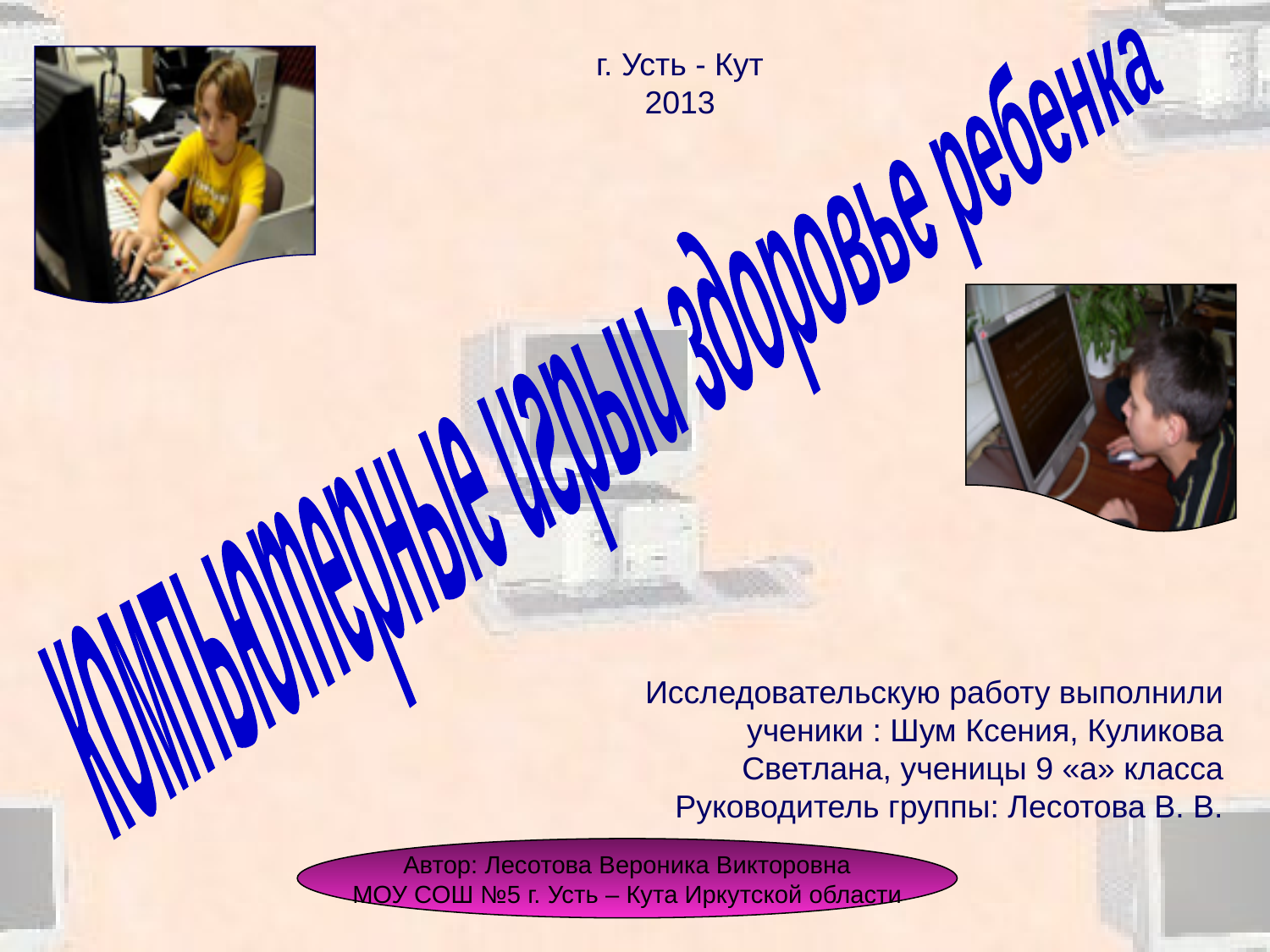

г. Усть - Кут
 2013

компьютерные игры
и здоровье ребенка

Исследовательскую работу выполнили ученики : Шум Ксения, Куликова Светлана, ученицы 9 «а» класса
Руководитель группы: Лесотова В. В.
Автор: Лесотова Вероника Викторовна
МОУ СОШ №5 г. Усть – Кута Иркутской области